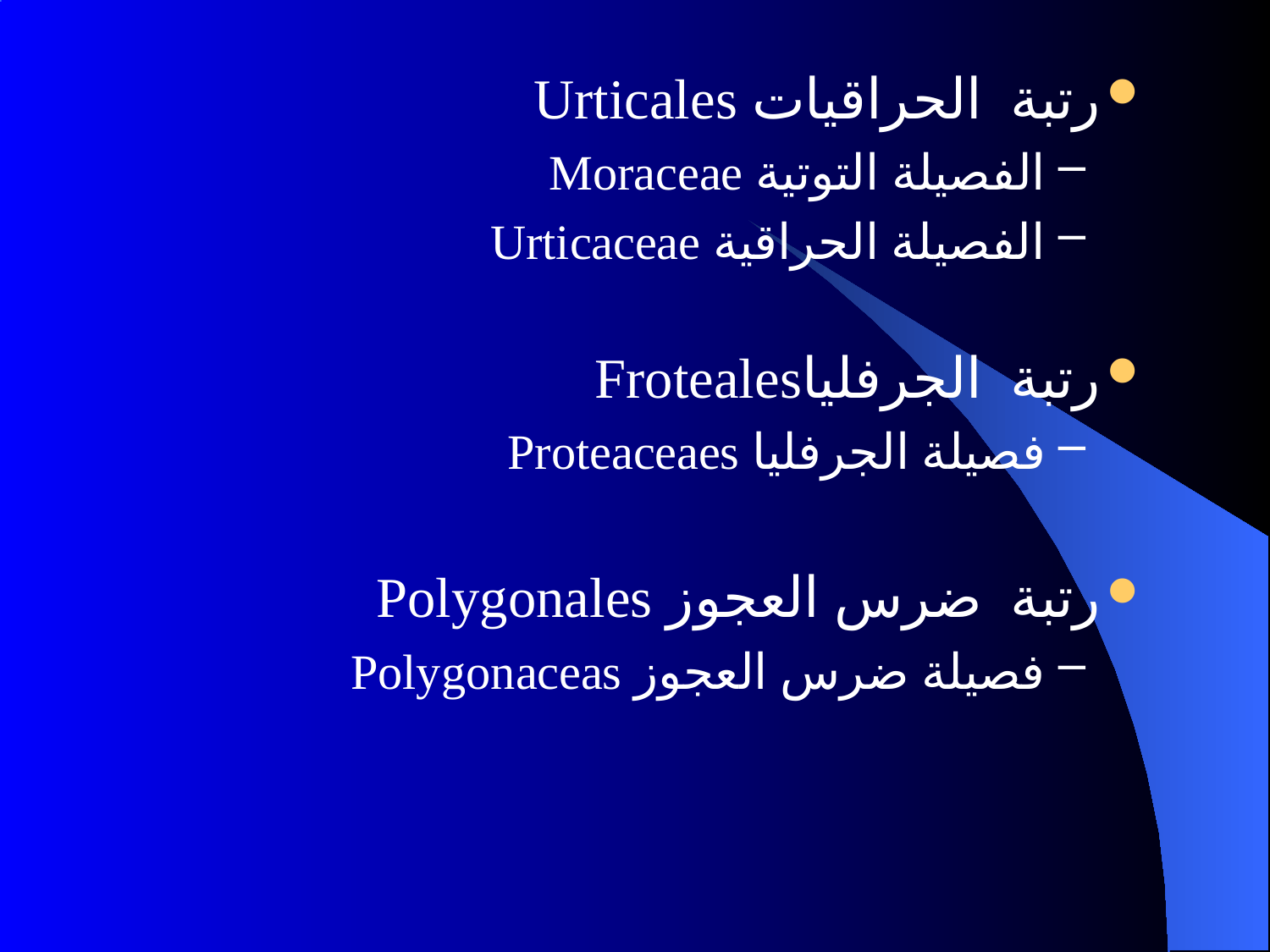

رتبة  الحراقيات Urticales
الفصيلة التوتية Moraceae
الفصيلة الحراقية Urticaceae

رتبة  الجرفلياFroteales
فصيلة الجرفليا Proteaceaes

رتبة  ضرس العجوز Polygonales
فصيلة ضرس العجوز Polygonaceas